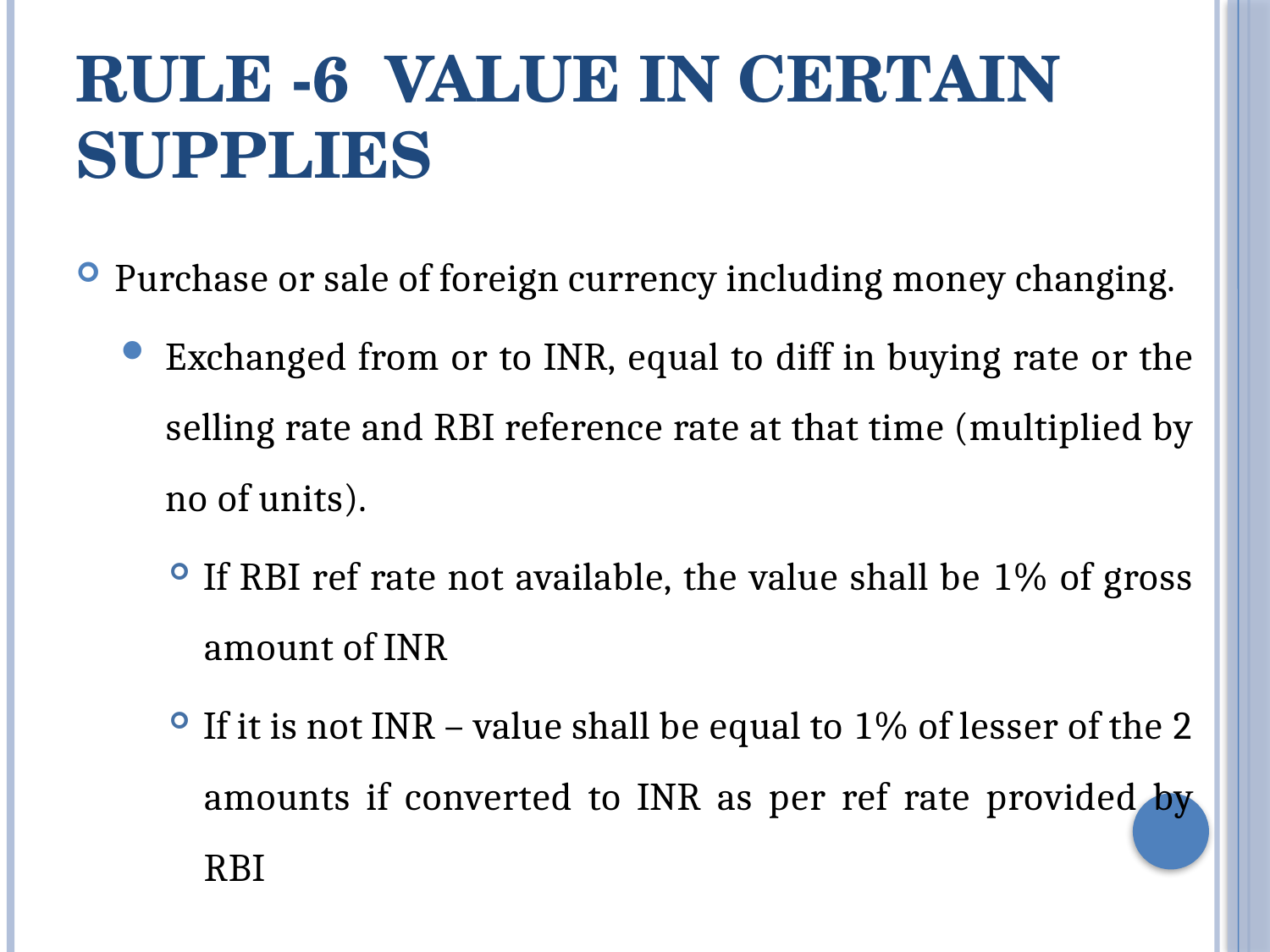

# Rule -6  Value in certain supplies
Purchase or sale of foreign currency including money changing.
Exchanged from or to INR, equal to diff in buying rate or the selling rate and RBI reference rate at that time (multiplied by no of units).
If RBI ref rate not available, the value shall be 1% of gross amount of INR
If it is not INR – value shall be equal to 1% of lesser of the 2 amounts if converted to INR as per ref rate provided by RBI